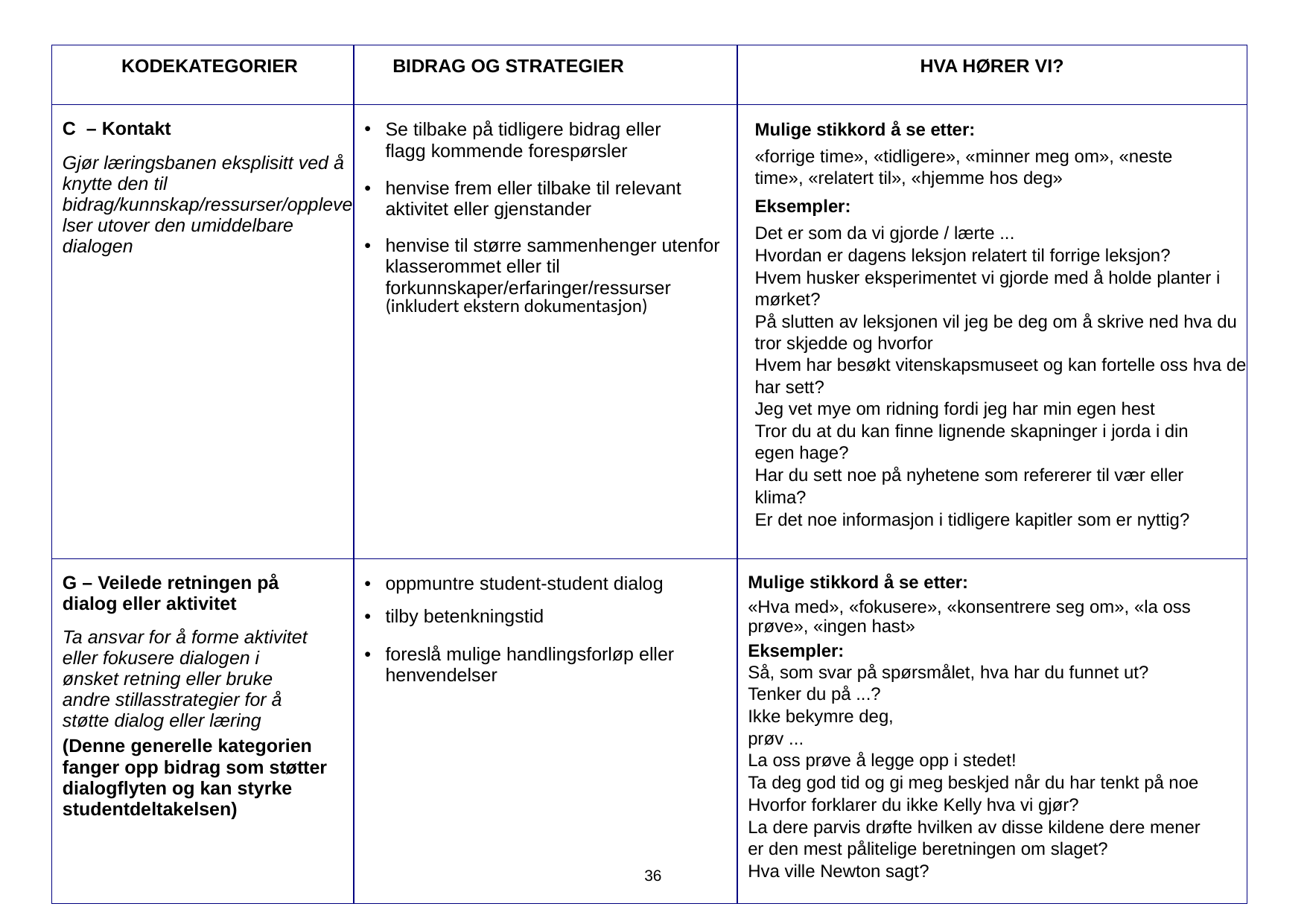

| KODEKATEGORIER | BIDRAG OG STRATEGIER | HVA HØRER VI? |
| --- | --- | --- |
| C – Kontakt Gjør læringsbanen eksplisitt ved å knytte den til bidrag/kunnskap/ressurser/opplevelser utover den umiddelbare dialogen | Se tilbake på tidligere bidrag eller flagg kommende forespørsler henvise frem eller tilbake til relevant aktivitet eller gjenstander henvise til større sammenhenger utenfor klasserommet eller til forkunnskaper/erfaringer/ressurser (inkludert ekstern dokumentasjon) | Mulige stikkord å se etter: «forrige time», «tidligere», «minner meg om», «neste time», «relatert til», «hjemme hos deg» Eksempler: Det er som da vi gjorde / lærte ... Hvordan er dagens leksjon relatert til forrige leksjon? Hvem husker eksperimentet vi gjorde med å holde planter i mørket? På slutten av leksjonen vil jeg be deg om å skrive ned hva du tror skjedde og hvorfor Hvem har besøkt vitenskapsmuseet og kan fortelle oss hva de har sett? Jeg vet mye om ridning fordi jeg har min egen hest Tror du at du kan finne lignende skapninger i jorda i din egen hage? Har du sett noe på nyhetene som refererer til vær eller klima? Er det noe informasjon i tidligere kapitler som er nyttig? |
| G – Veilede retningen på dialog eller aktivitet Ta ansvar for å forme aktivitet eller fokusere dialogen i ønsket retning eller bruke andre stillasstrategier for å støtte dialog eller læring (Denne generelle kategorien fanger opp bidrag som støtter dialogflyten og kan styrke studentdeltakelsen) | oppmuntre student-student dialog tilby betenkningstid foreslå mulige handlingsforløp eller henvendelser | Mulige stikkord å se etter: «Hva med», «fokusere», «konsentrere seg om», «la oss prøve», «ingen hast» Eksempler: Så, som svar på spørsmålet, hva har du funnet ut? Tenker du på ...? Ikke bekymre deg, prøv ... La oss prøve å legge opp i stedet! Ta deg god tid og gi meg beskjed når du har tenkt på noe Hvorfor forklarer du ikke Kelly hva vi gjør? La dere parvis drøfte hvilken av disse kildene dere mener er den mest pålitelige beretningen om slaget? Hva ville Newton sagt? |
36